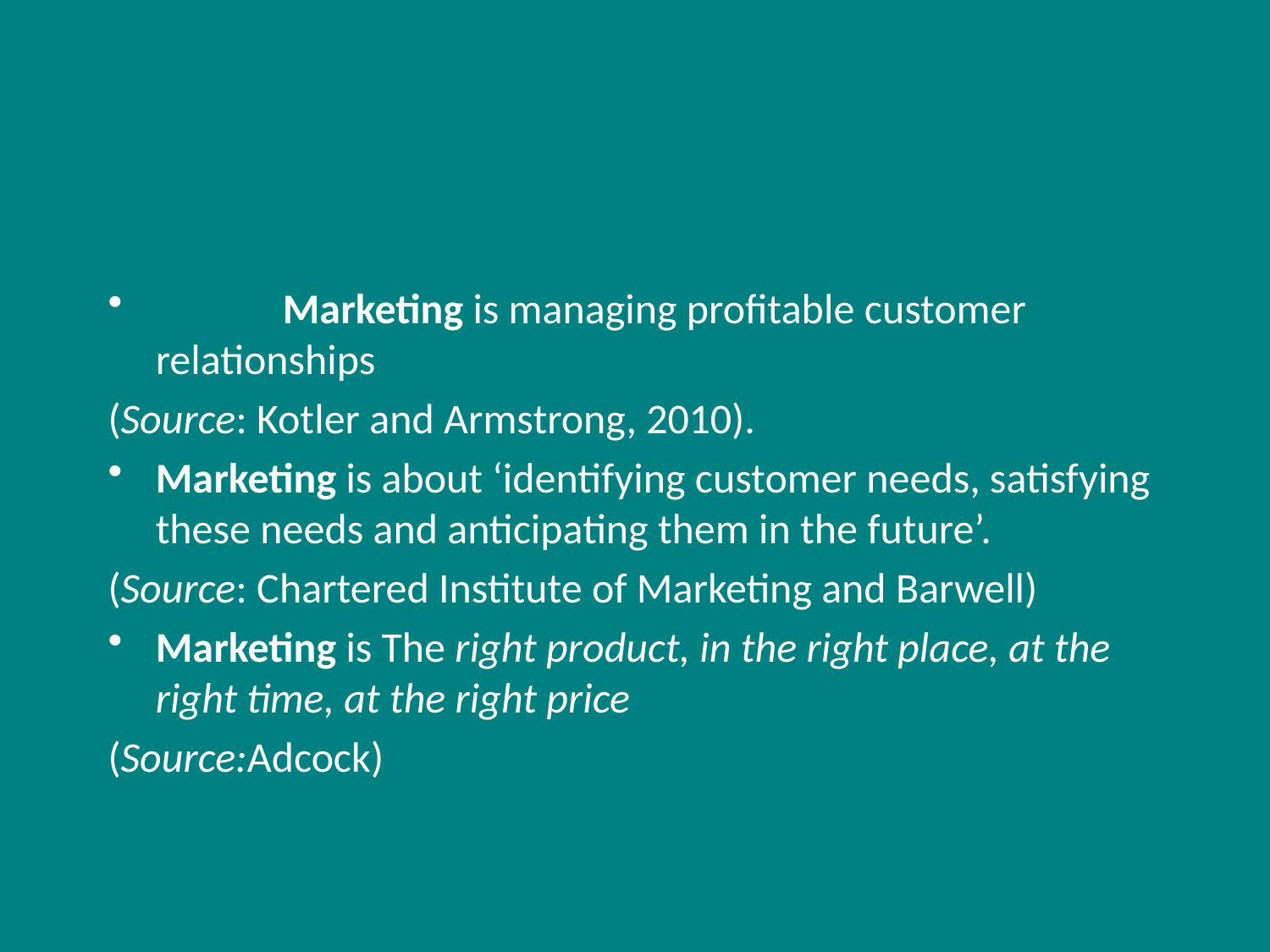

#
	Marketing is managing profitable customer relationships
(Source: Kotler and Armstrong, 2010).
Marketing is about ‘identifying customer needs, satisfying these needs and anticipating them in the future’.
(Source: Chartered Institute of Marketing and Barwell)
Marketing is The right product, in the right place, at the right time, at the right price
(Source:Adcock)